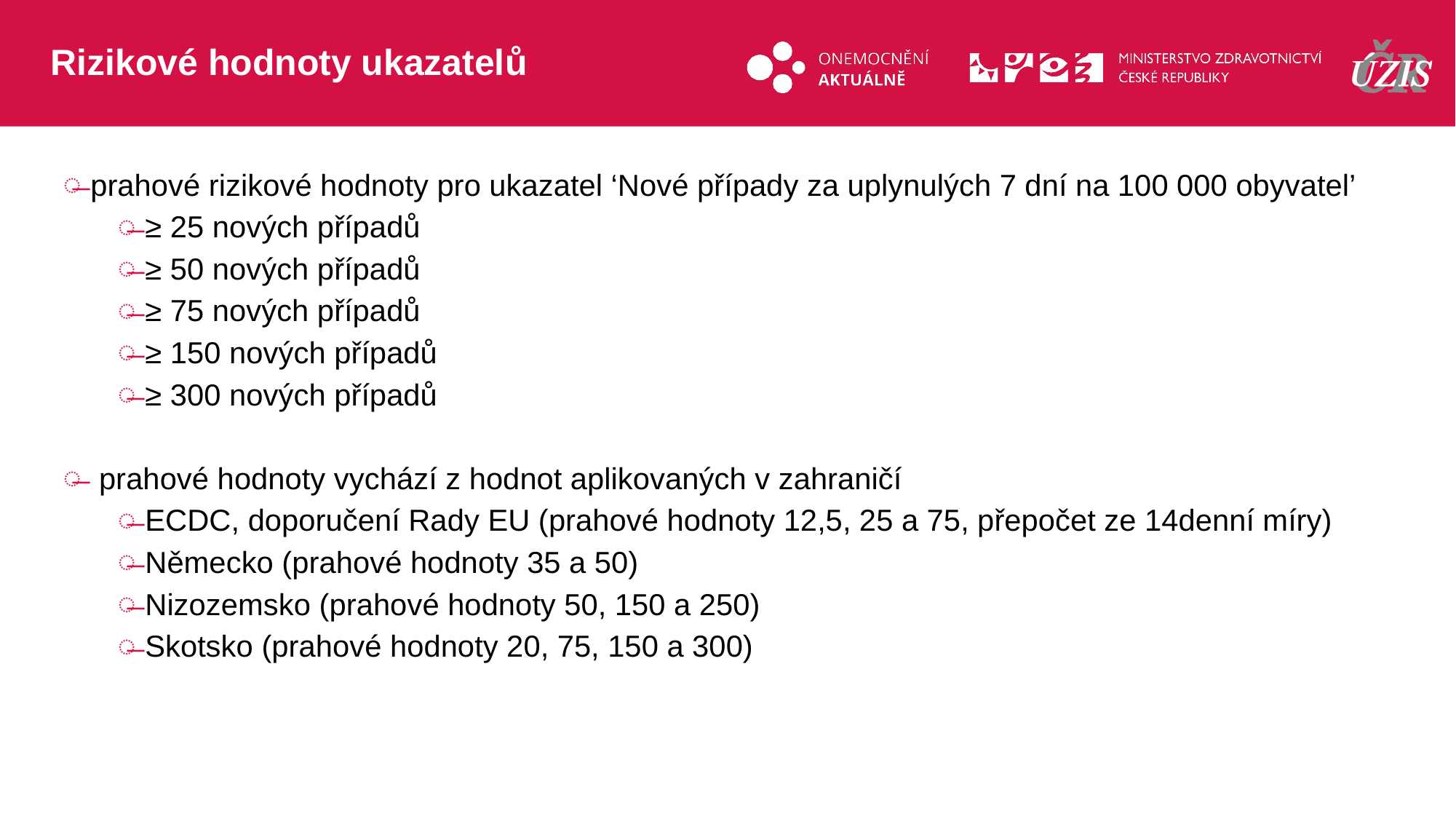

# Rizikové hodnoty ukazatelů
prahové rizikové hodnoty pro ukazatel ‘Nové případy za uplynulých 7 dní na 100 000 obyvatel’
≥ 25 nových případů
≥ 50 nových případů
≥ 75 nových případů
≥ 150 nových případů
≥ 300 nových případů

 prahové hodnoty vychází z hodnot aplikovaných v zahraničí
ECDC, doporučení Rady EU (prahové hodnoty 12,5, 25 a 75, přepočet ze 14denní míry)
Německo (prahové hodnoty 35 a 50)
Nizozemsko (prahové hodnoty 50, 150 a 250)
Skotsko (prahové hodnoty 20, 75, 150 a 300)